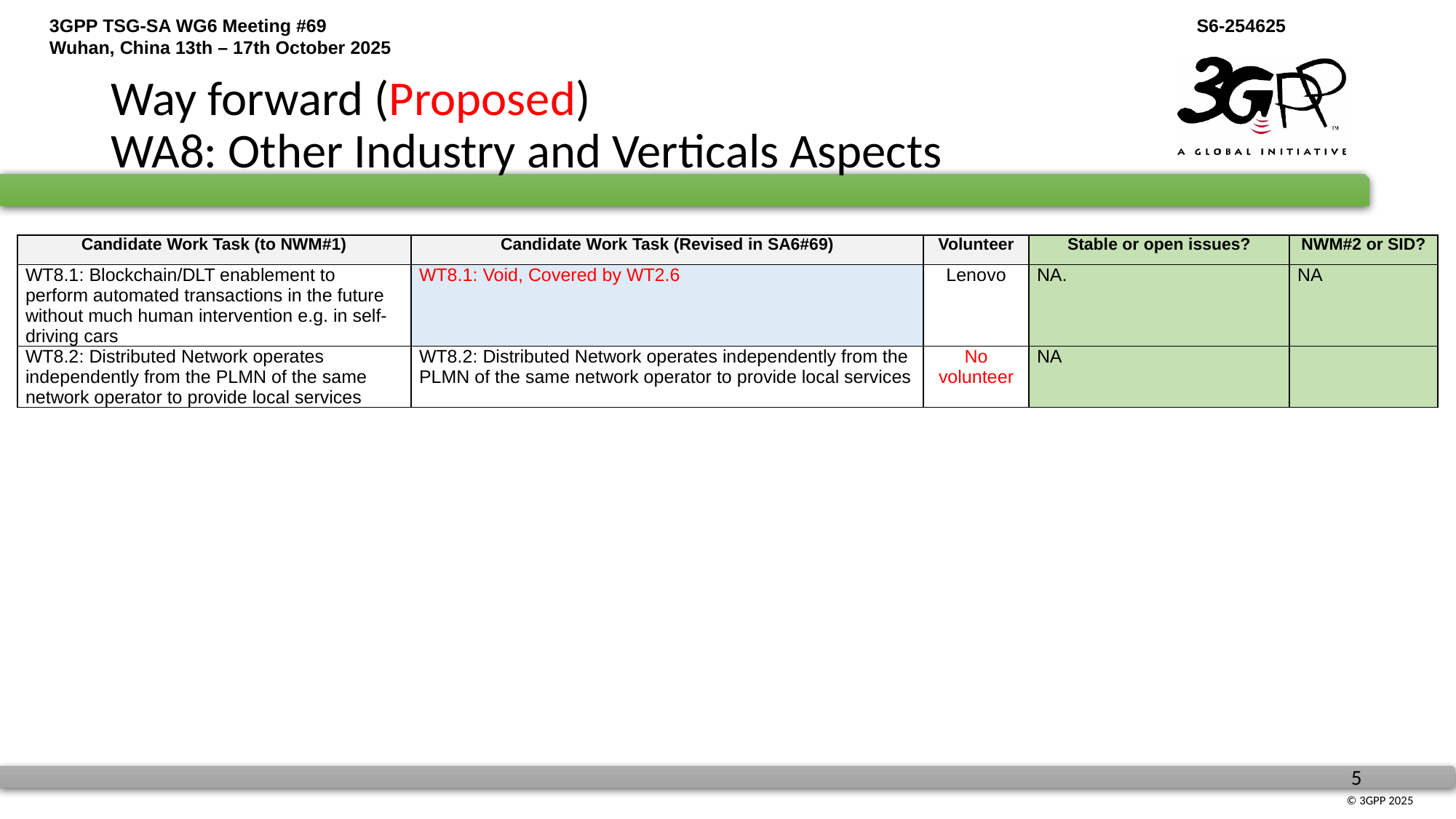

# Way forward (Proposed) WA8: Other Industry and Verticals Aspects
| Candidate Work Task (to NWM#1) | Candidate Work Task (Revised in SA6#69) | Volunteer | Stable or open issues? | NWM#2 or SID? |
| --- | --- | --- | --- | --- |
| WT8.1: Blockchain/DLT enablement to perform automated transactions in the future without much human intervention e.g. in self-driving cars | WT8.1: Void, Covered by WT2.6 | Lenovo | NA. | NA |
| WT8.2: Distributed Network operates independently from the PLMN of the same network operator to provide local services | WT8.2: Distributed Network operates independently from the PLMN of the same network operator to provide local services | No volunteer | NA |  |